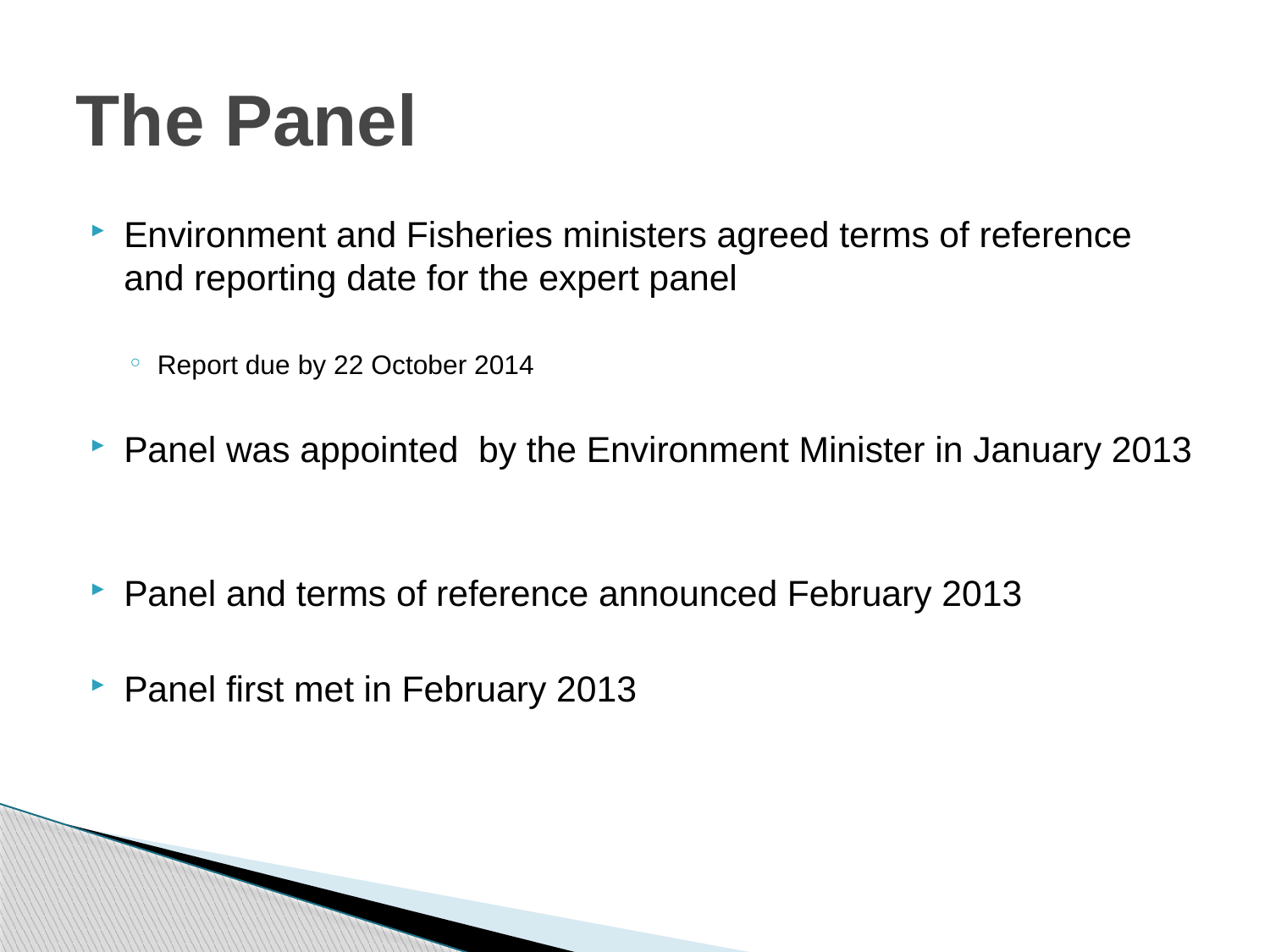

# The Panel
Environment and Fisheries ministers agreed terms of reference and reporting date for the expert panel

Report due by 22 October 2014

Panel was appointed  by the Environment Minister in January 2013

Panel and terms of reference announced February 2013

Panel first met in February 2013